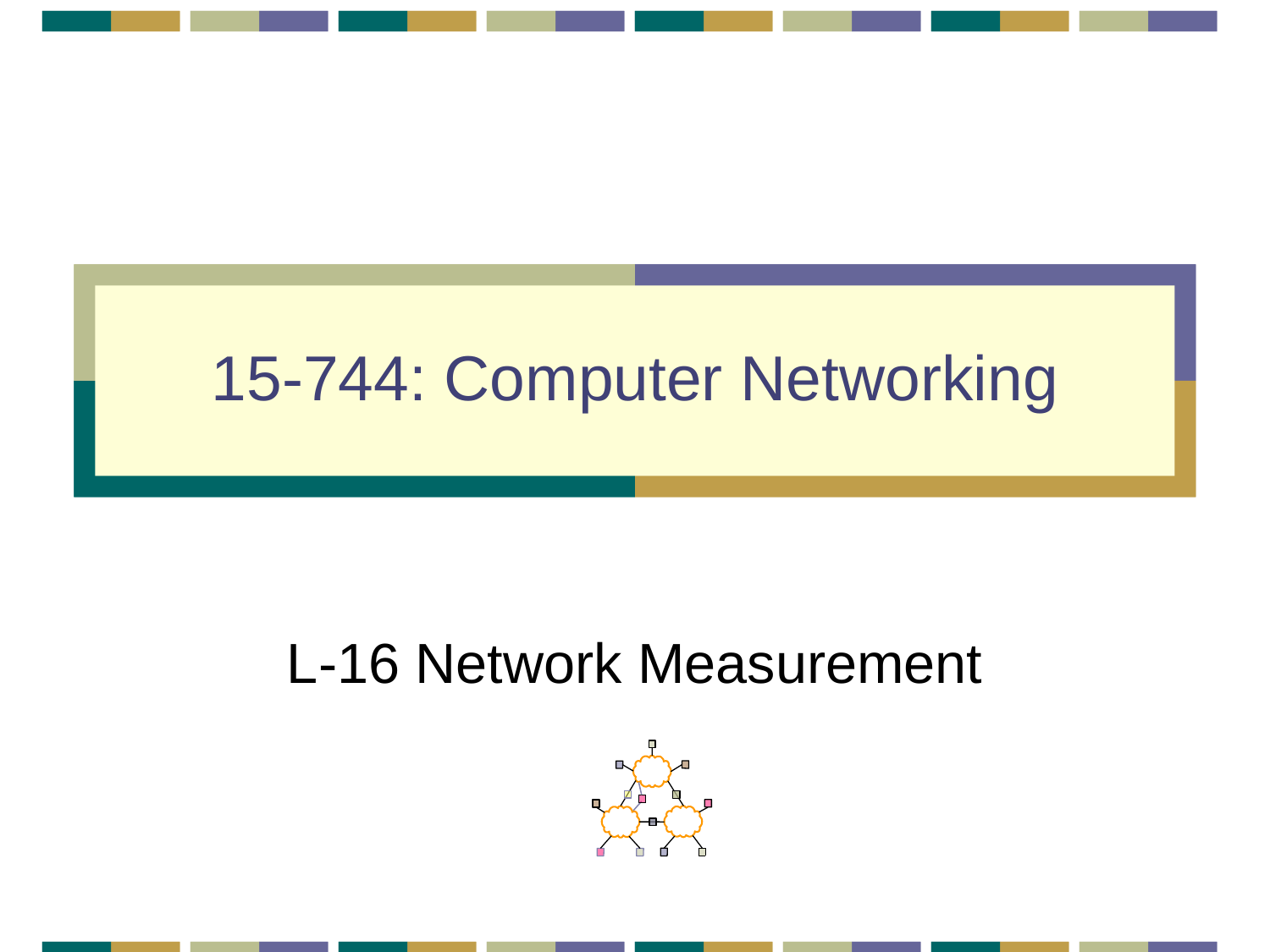

# 15-744: Computer Networking
L-16 Network Measurement